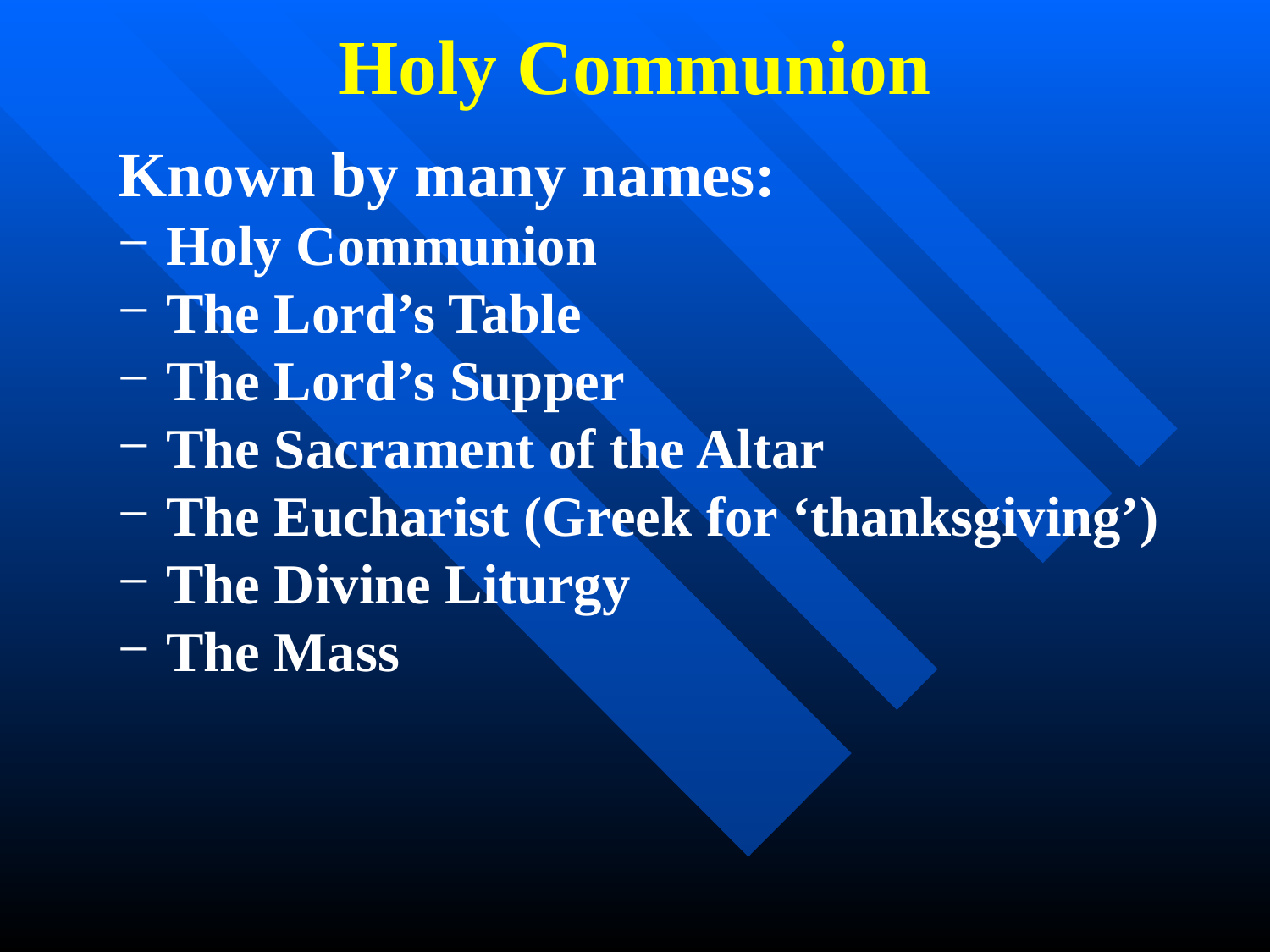

# Holy Communion
Known by many names:
Holy Communion
The Lord’s Table
The Lord’s Supper
The Sacrament of the Altar
The Eucharist (Greek for ‘thanksgiving’)
The Divine Liturgy
The Mass